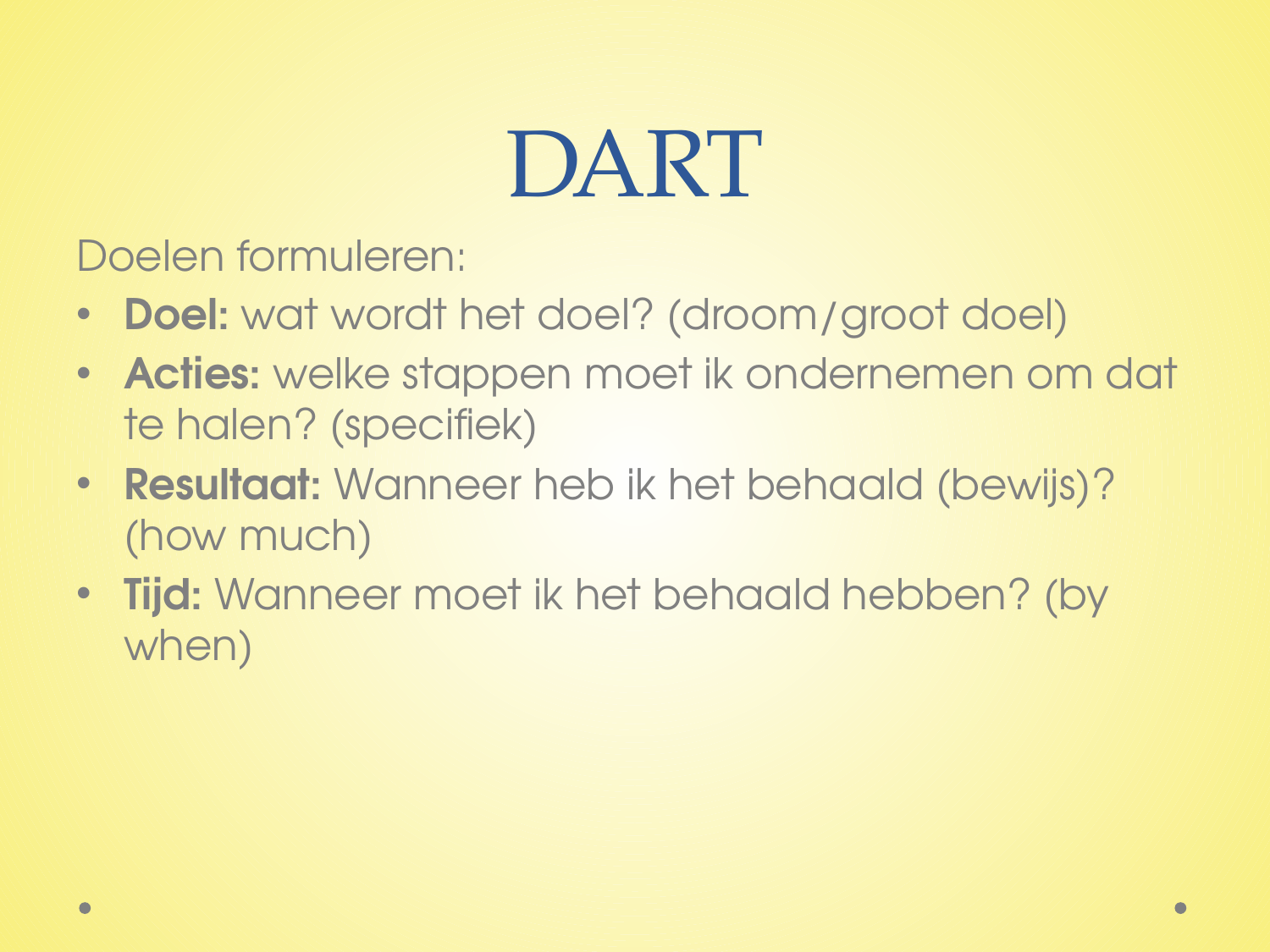

# DART
Doelen formuleren:
Doel: wat wordt het doel? (droom/groot doel)
Acties: welke stappen moet ik ondernemen om dat te halen? (specifiek)
Resultaat: Wanneer heb ik het behaald (bewijs)? (how much)
Tijd: Wanneer moet ik het behaald hebben? (by when)